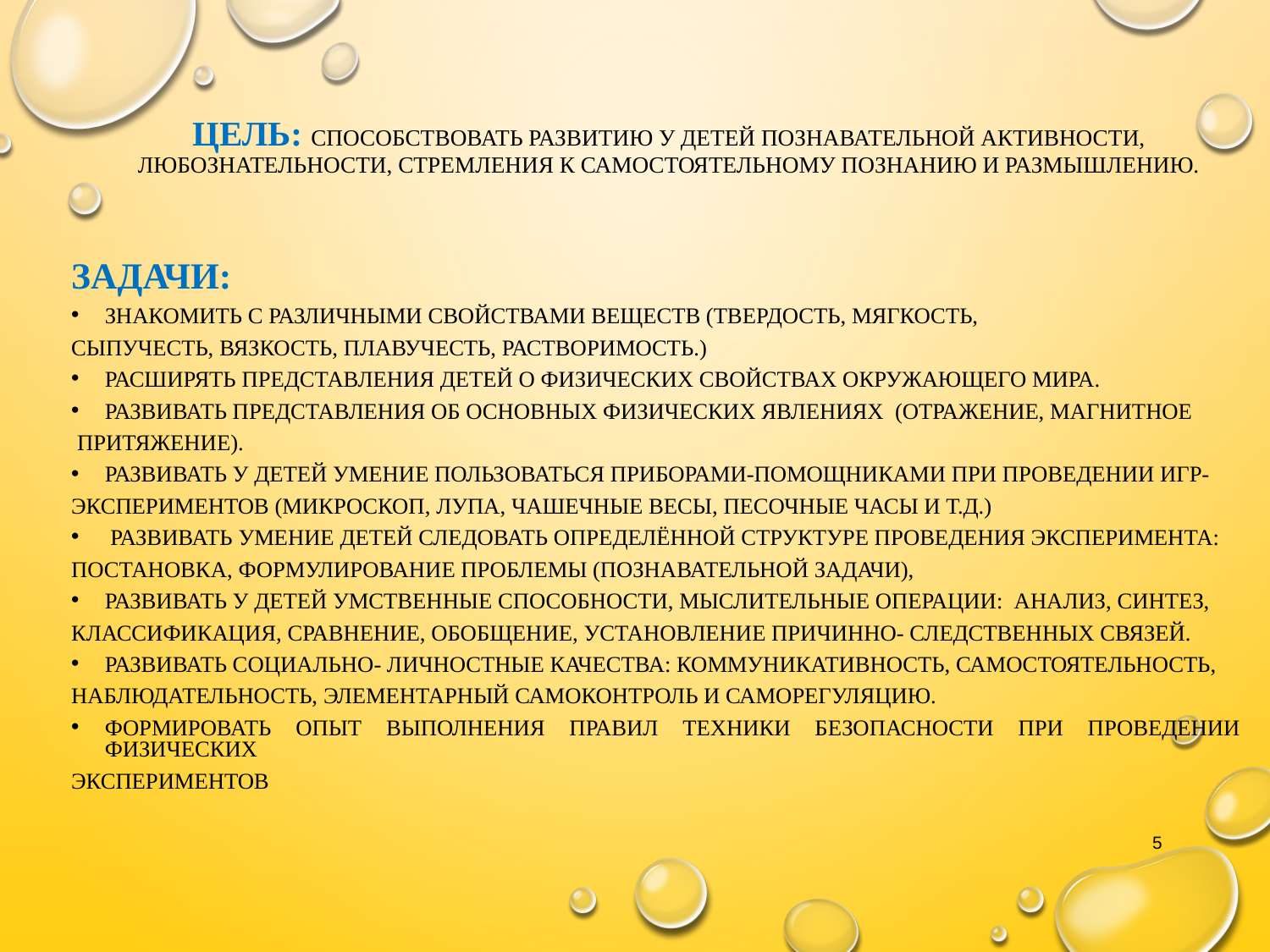

# Цель: способствовать развитию у детей познавательной активности, любознательности, стремления к самостоятельному познанию и размышлению.
Задачи:
Знакомить с различными свойствами веществ (твердость, мягкость,
сыпучесть, вязкость, плавучесть, растворимость.)
Расширять представления детей о физических свойствах окружающего мира.
Развивать представления об основных физических явлениях  (отражение, магнитное
 притяжение).
Развивать у детей умение пользоваться приборами-помощниками при проведении игр-
экспериментов (микроскоп, лупа, чашечные весы, песочные часы и т.д.)
 Развивать умение детей следовать определённой структуре проведения эксперимента:
постановка, формулирование проблемы (познавательной задачи),
Развивать у детей умственные способности, мыслительные операции:  анализ, синтез,
классификация, сравнение, обобщение, установление причинно- следственных связей.
Развивать социально- личностные качества: коммуникативность, самостоятельность,
наблюдательность, элементарный самоконтроль и саморегуляцию.
Формировать опыт выполнения правил техники безопасности при проведении физических
экспериментов

5